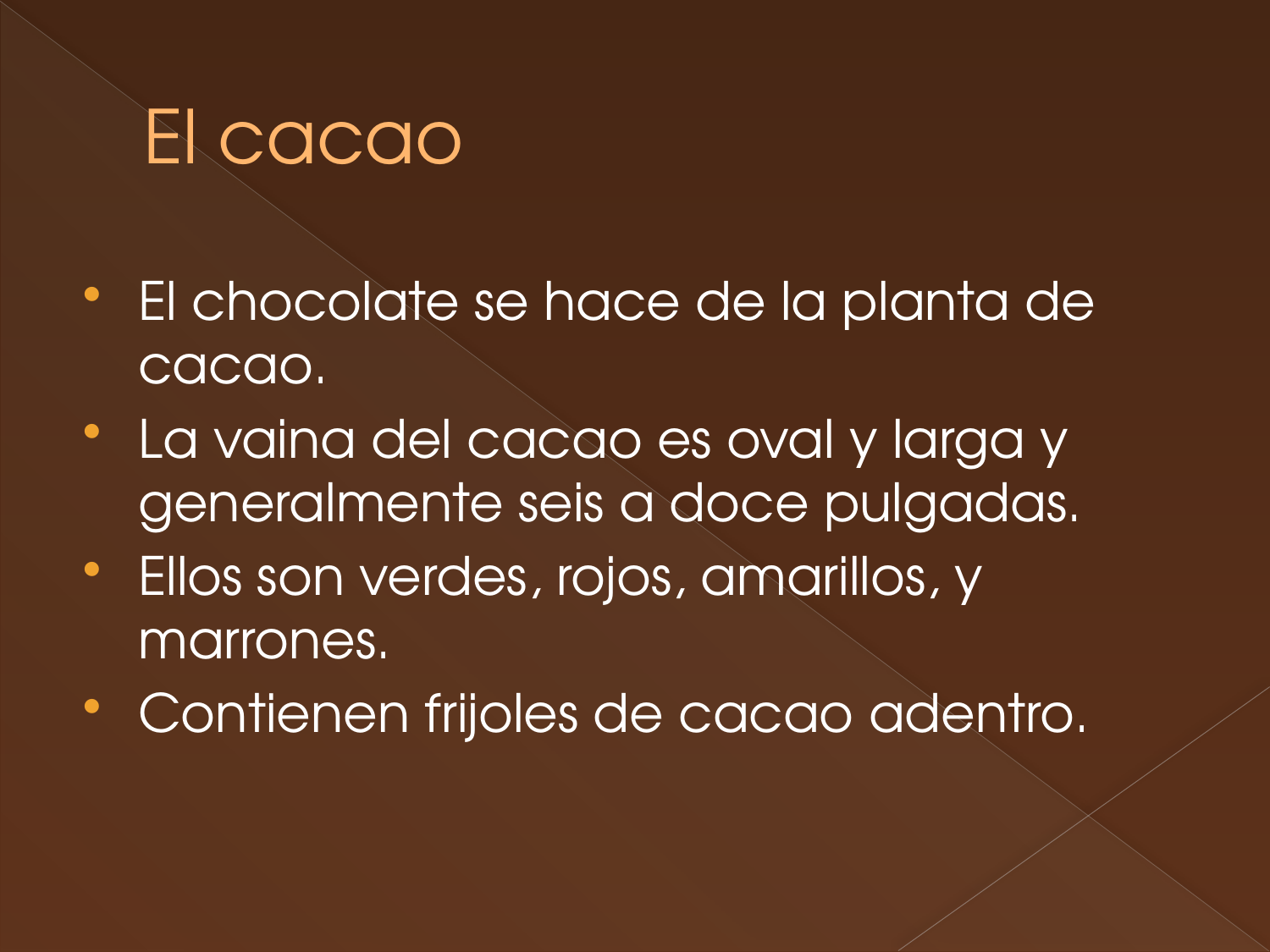

# El cacao
El chocolate se hace de la planta de cacao.
La vaina del cacao es oval y larga y generalmente seis a doce pulgadas.
Ellos son verdes, rojos, amarillos, y marrones.
Contienen frijoles de cacao adentro.